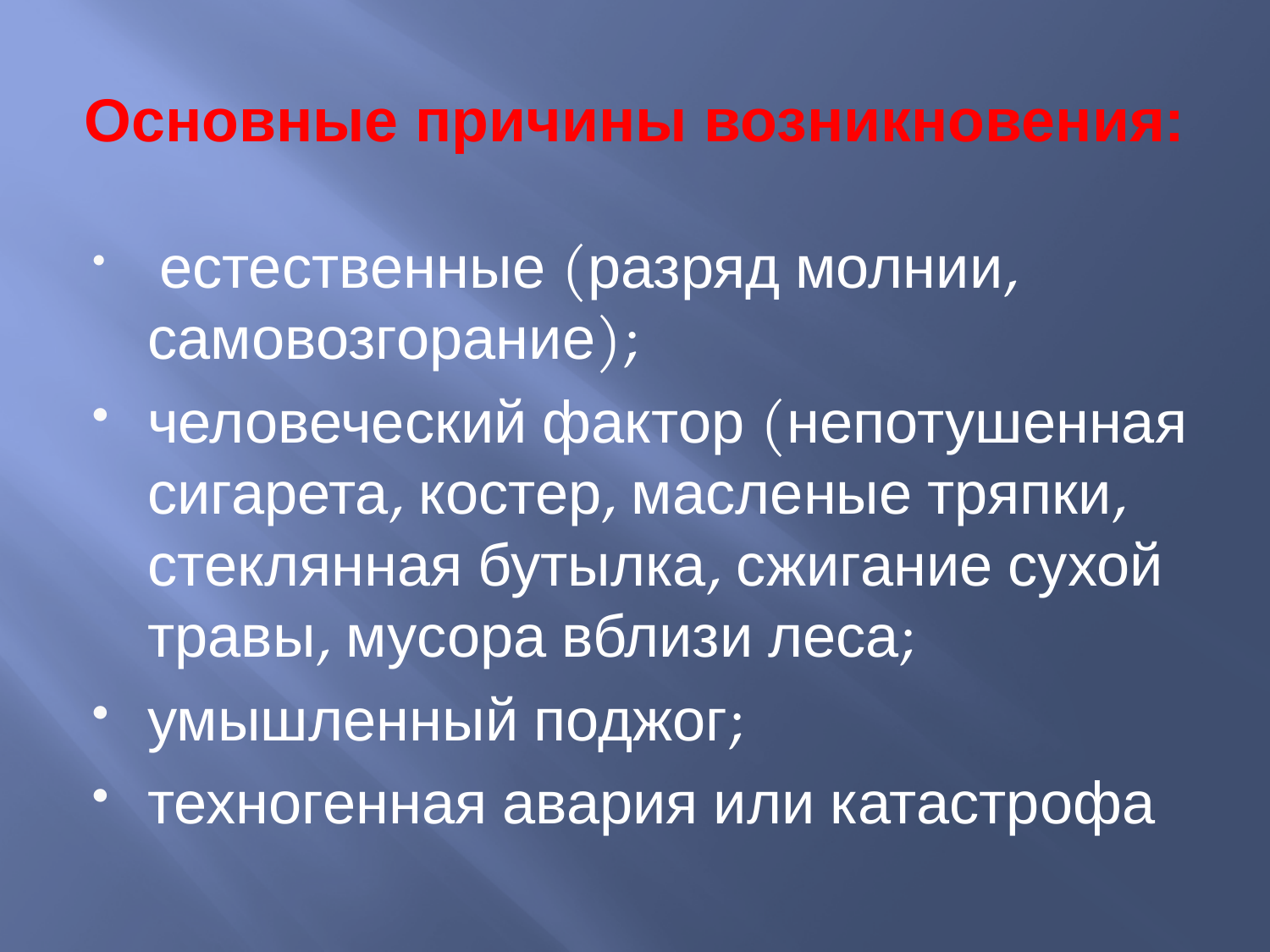

# Основные причины возникновения:
 естественные (разряд молнии, самовозгорание);
человеческий фактор (непотушенная сигарета, костер, масленые тряпки, стеклянная бутылка, сжигание сухой травы, мусора вблизи леса;
умышленный поджог;
техногенная авария или катастрофа